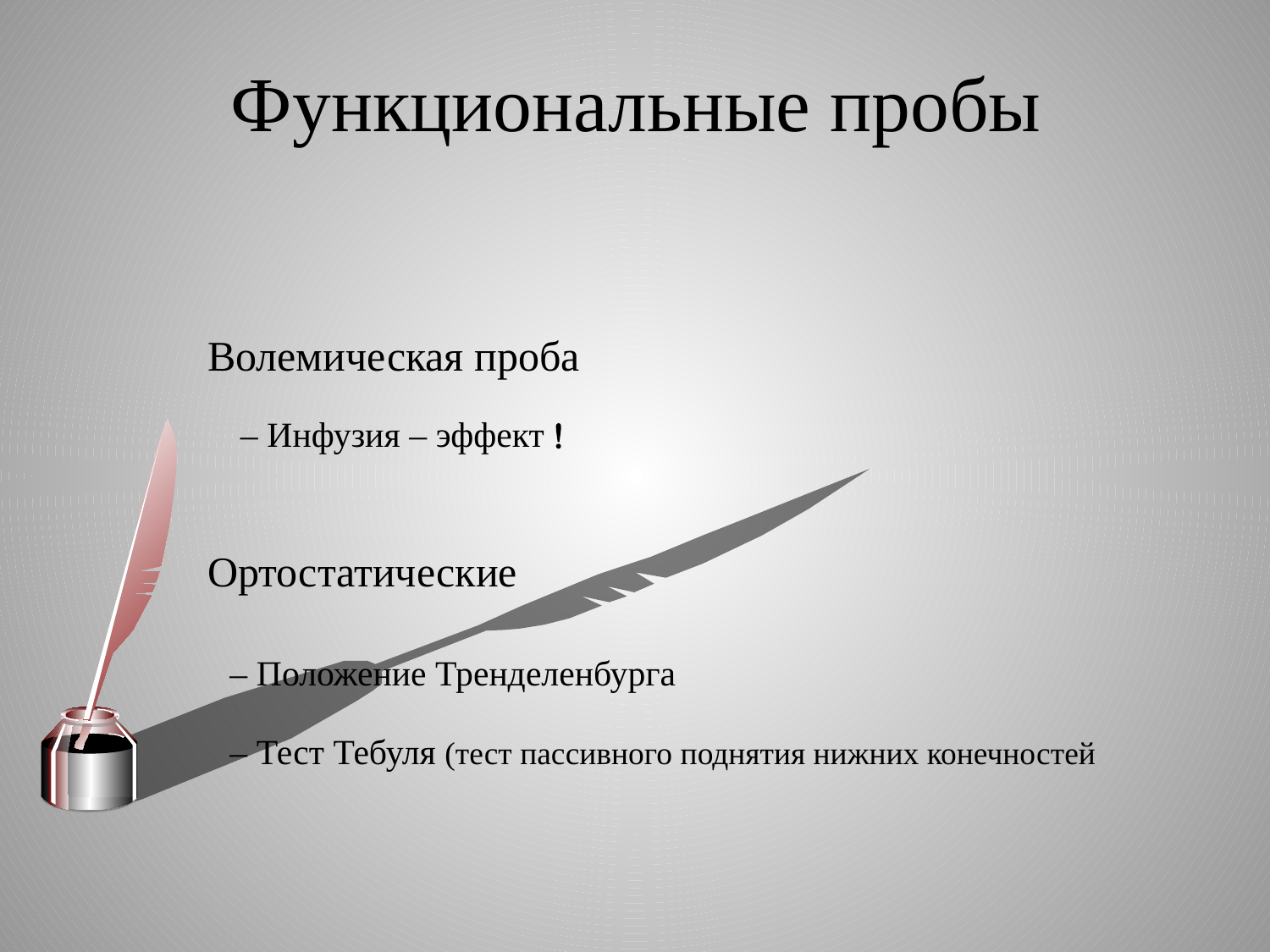

# Функциональные пробы

     Волемическая проба
	 – Инфузия – эффект !

     Ортостатические
 	– Положение Тренделенбурга
	– Тест Тебуля (тест пассивного поднятия нижних конечностей